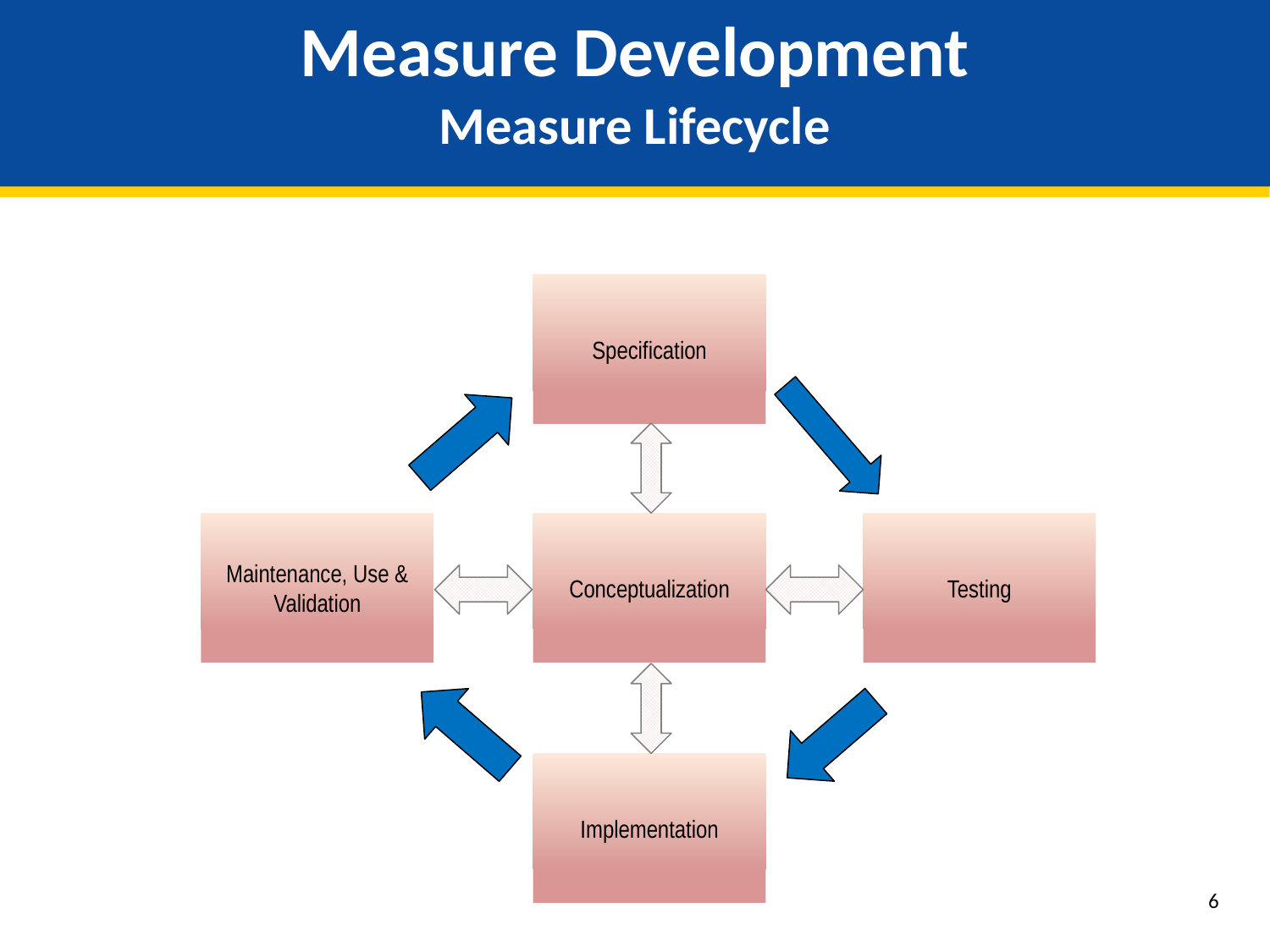

# Measure Development Measure Lifecycle
Specification

Maintenance, Use & Validation
Conceptualization
Testing

Implementation